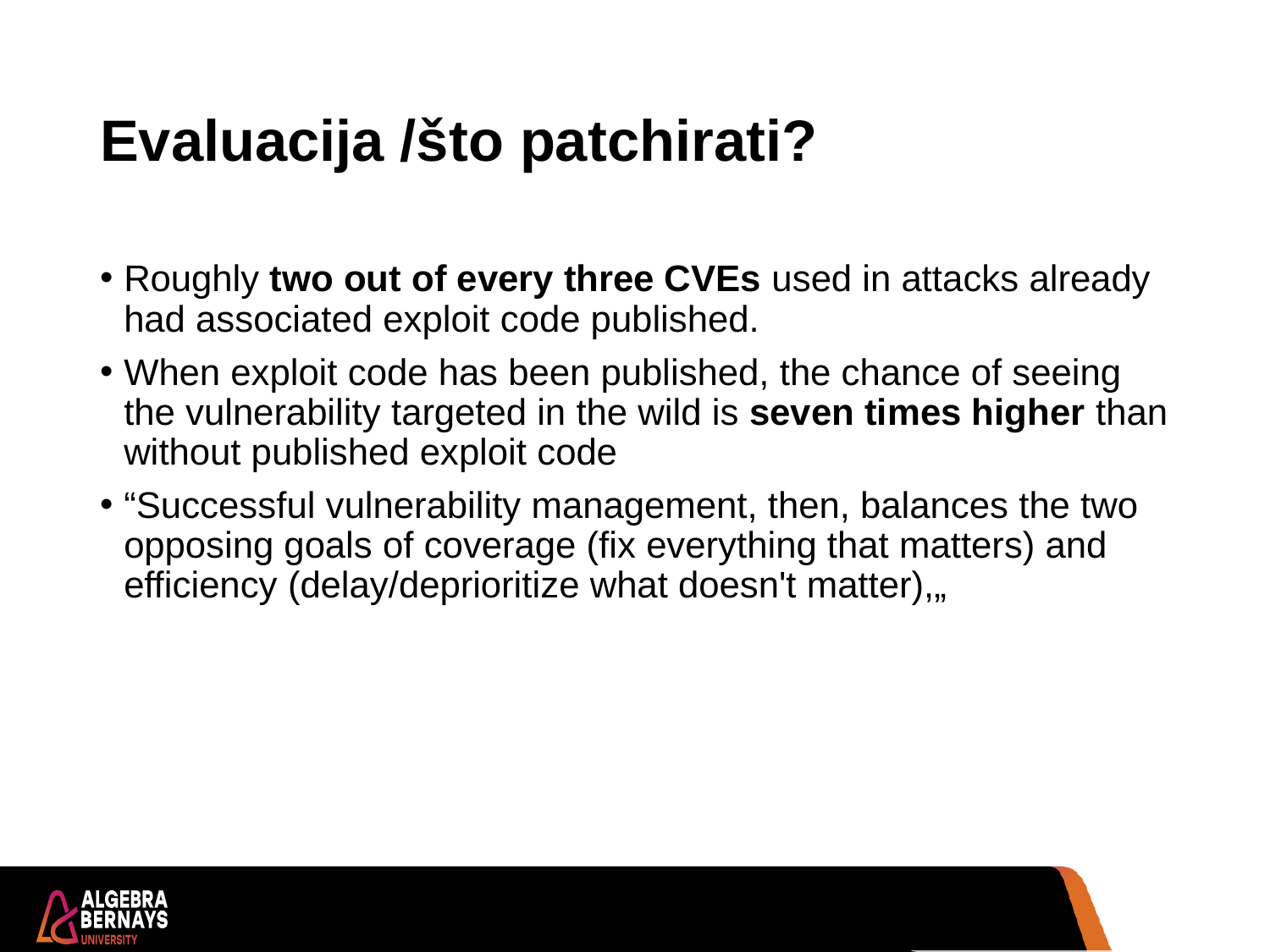

# Evaluacija /što patchirati?
Roughly two out of every three CVEs used in attacks already had associated exploit code published.
When exploit code has been published, the chance of seeing the vulnerability targeted in the wild is seven times higher than without published exploit code
“Successful vulnerability management, then, balances the two opposing goals of coverage (fix everything that matters) and efficiency (delay/deprioritize what doesn't matter),„